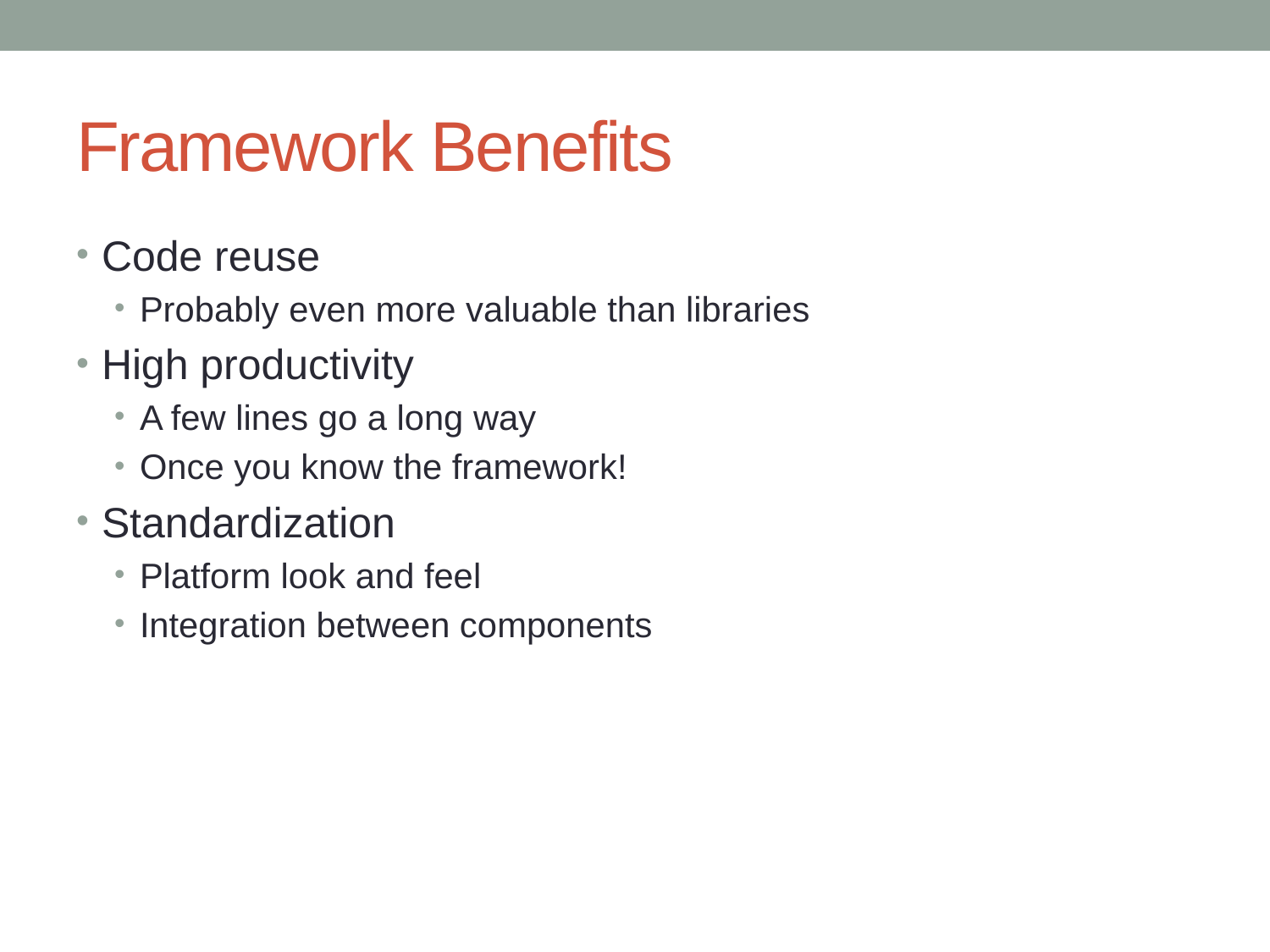

# Framework Benefits
Code reuse
Probably even more valuable than libraries
High productivity
A few lines go a long way
Once you know the framework!
Standardization
Platform look and feel
Integration between components